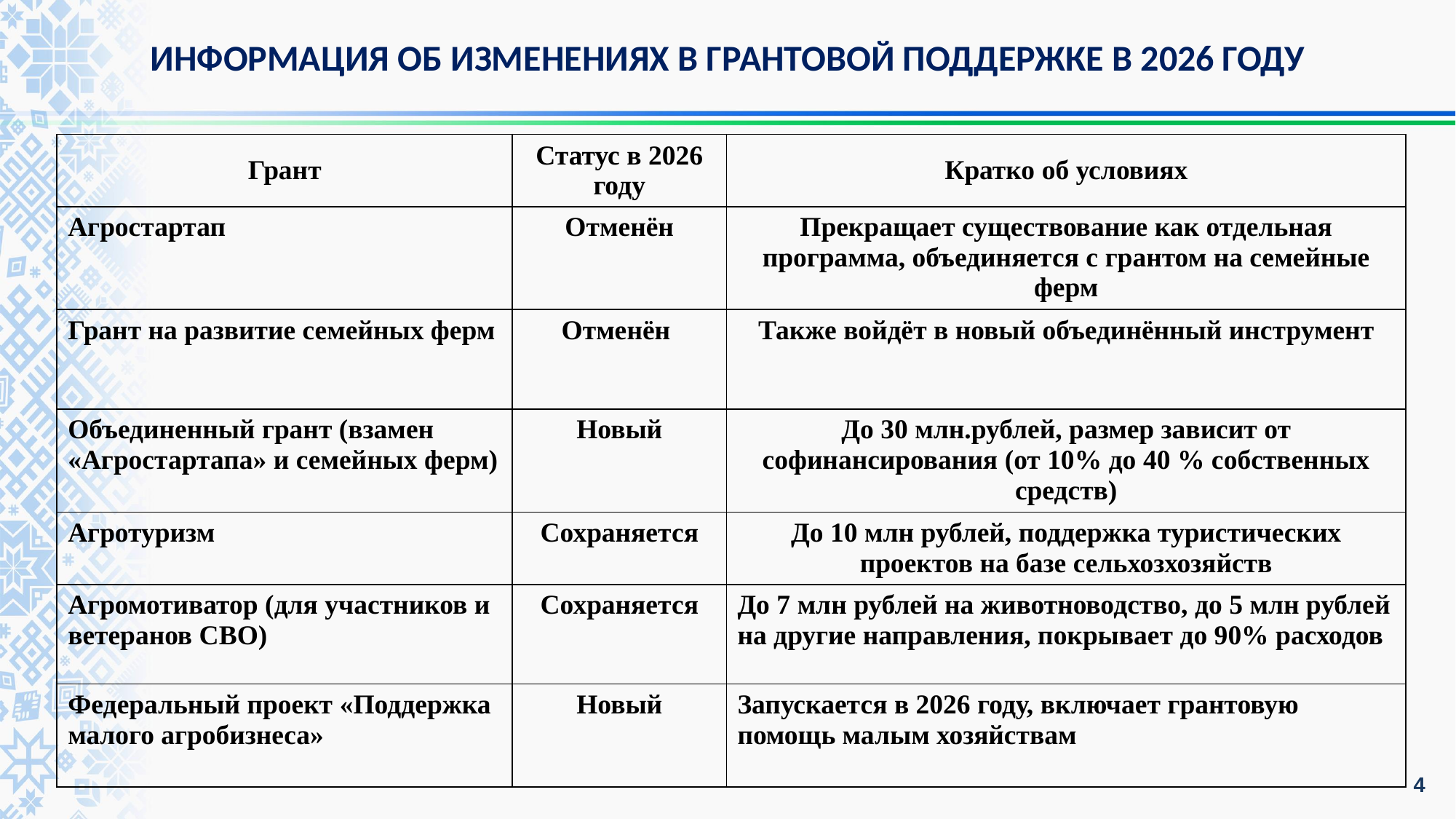

# ИНФОРМАЦИЯ ОБ ИЗМЕНЕНИЯХ В ГРАНТОВОЙ ПОДДЕРЖКЕ В 2026 ГОДУ
| Грант | Статус в 2026 году | Кратко об условиях |
| --- | --- | --- |
| Агростартап | Отменён | Прекращает существование как отдельная программа, объединяется с грантом на семейные ферм |
| Грант на развитие семейных ферм | Отменён | Также войдёт в новый объединённый инструмент |
| Объединенный грант (взамен «Агростартапа» и семейных ферм) | Новый | До 30 млн.рублей, размер зависит от софинансирования (от 10% до 40 % собственных средств) |
| Агротуризм | Сохраняется | До 10 млн рублей, поддержка туристических проектов на базе сельхозхозяйств |
| Агромотиватор (для участников и ветеранов СВО) | Сохраняется | До 7 млн рублей на животноводство, до 5 млн рублей на другие направления, покрывает до 90% расходов |
| Федеральный проект «Поддержка малого агробизнеса» | Новый | Запускается в 2026 году, включает грантовую помощь малым хозяйствам |
4